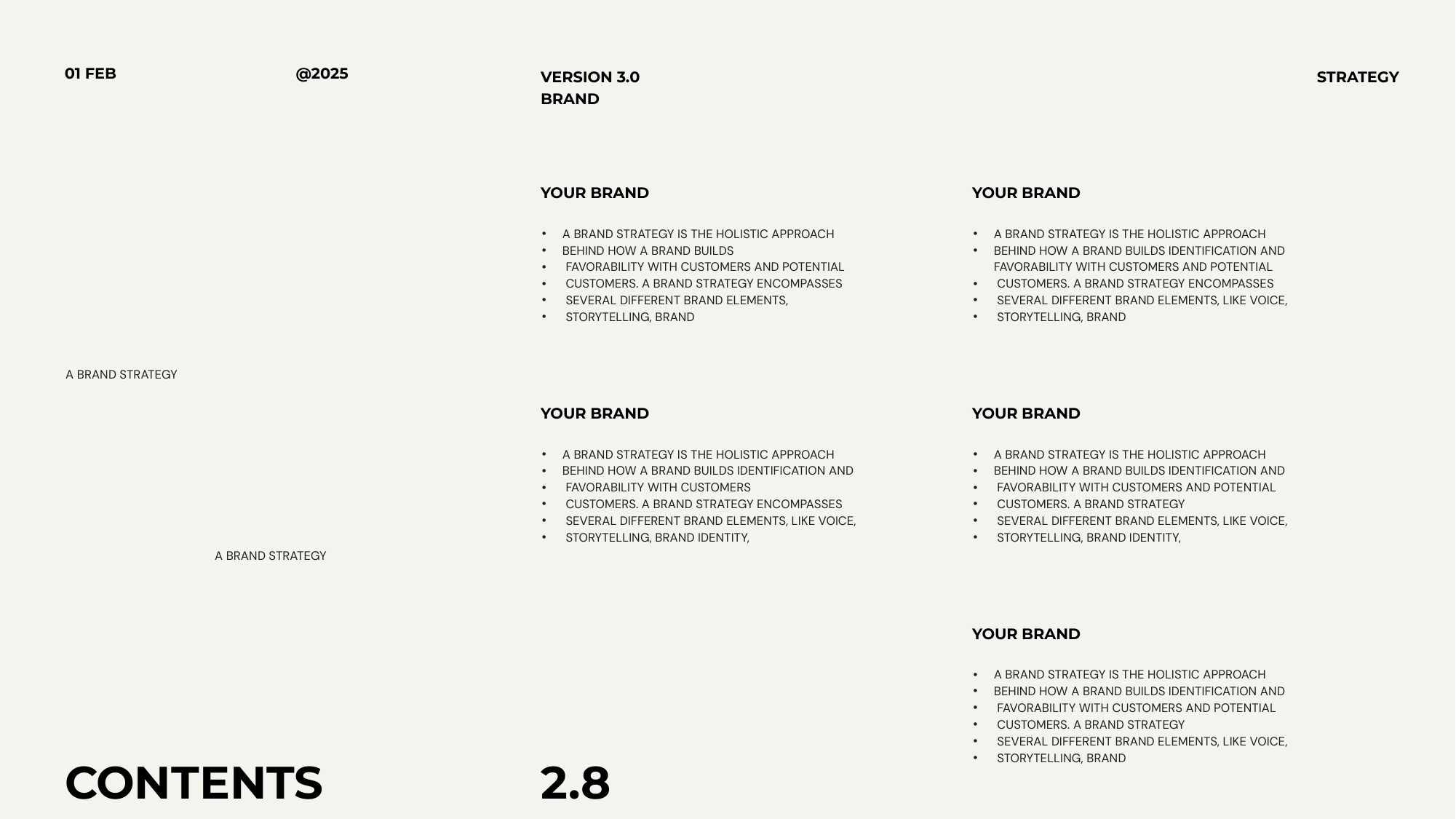

01 FEB
@2025
VERSION 3.0
BRAND
STRATEGY
YOUR BRAND
YOUR BRAND
A BRAND STRATEGY IS THE HOLISTIC APPROACH
BEHIND HOW A BRAND BUILDS
 FAVORABILITY WITH CUSTOMERS AND POTENTIAL
 CUSTOMERS. A BRAND STRATEGY ENCOMPASSES
 SEVERAL DIFFERENT BRAND ELEMENTS,
 STORYTELLING, BRAND
A BRAND STRATEGY IS THE HOLISTIC APPROACH
BEHIND HOW A BRAND BUILDS IDENTIFICATION AND FAVORABILITY WITH CUSTOMERS AND POTENTIAL
 CUSTOMERS. A BRAND STRATEGY ENCOMPASSES
 SEVERAL DIFFERENT BRAND ELEMENTS, LIKE VOICE,
 STORYTELLING, BRAND
A BRAND STRATEGY

YOUR BRAND
YOUR BRAND
A BRAND STRATEGY IS THE HOLISTIC APPROACH
BEHIND HOW A BRAND BUILDS IDENTIFICATION AND
 FAVORABILITY WITH CUSTOMERS
 CUSTOMERS. A BRAND STRATEGY ENCOMPASSES
 SEVERAL DIFFERENT BRAND ELEMENTS, LIKE VOICE,
 STORYTELLING, BRAND IDENTITY,
A BRAND STRATEGY IS THE HOLISTIC APPROACH
BEHIND HOW A BRAND BUILDS IDENTIFICATION AND
 FAVORABILITY WITH CUSTOMERS AND POTENTIAL
 CUSTOMERS. A BRAND STRATEGY
 SEVERAL DIFFERENT BRAND ELEMENTS, LIKE VOICE,
 STORYTELLING, BRAND IDENTITY,
A BRAND STRATEGY
YOUR BRAND
CONTENTS
2.8
A BRAND STRATEGY IS THE HOLISTIC APPROACH
BEHIND HOW A BRAND BUILDS IDENTIFICATION AND
 FAVORABILITY WITH CUSTOMERS AND POTENTIAL
 CUSTOMERS. A BRAND STRATEGY
 SEVERAL DIFFERENT BRAND ELEMENTS, LIKE VOICE,
 STORYTELLING, BRAND